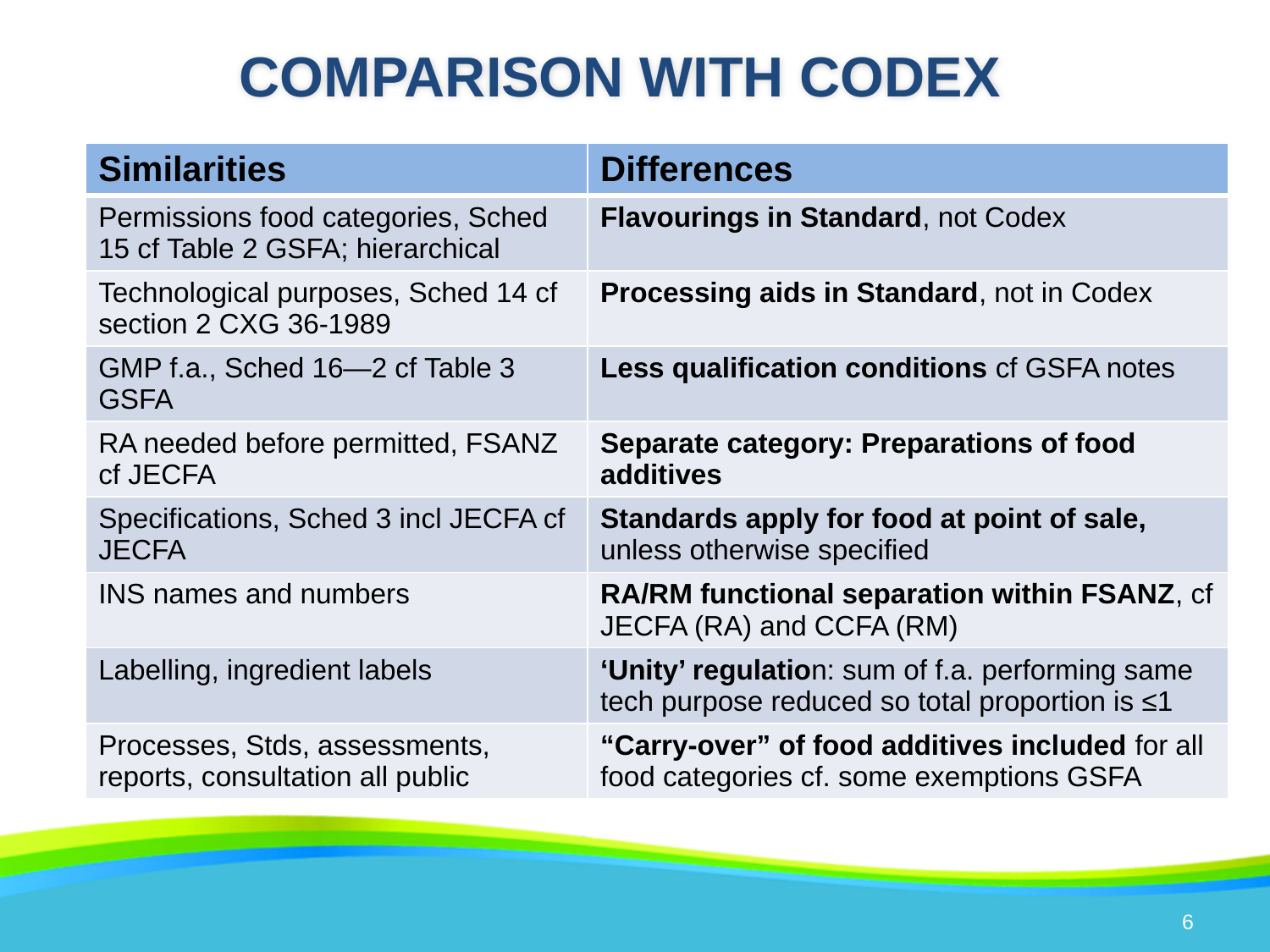

# Comparison with Codex
| Similarities | Differences |
| --- | --- |
| Permissions food categories, Sched 15 cf Table 2 GSFA; hierarchical | Flavourings in Standard, not Codex |
| Technological purposes, Sched 14 cf section 2 CXG 36-1989 | Processing aids in Standard, not in Codex |
| GMP f.a., Sched 16—2 cf Table 3 GSFA | Less qualification conditions cf GSFA notes |
| RA needed before permitted, FSANZ cf JECFA | Separate category: Preparations of food additives |
| Specifications, Sched 3 incl JECFA cf JECFA | Standards apply for food at point of sale, unless otherwise specified |
| INS names and numbers | RA/RM functional separation within FSANZ, cf JECFA (RA) and CCFA (RM) |
| Labelling, ingredient labels | ‘Unity’ regulation: sum of f.a. performing same tech purpose reduced so total proportion is ≤1 |
| Processes, Stds, assessments, reports, consultation all public | “Carry-over” of food additives included for all food categories cf. some exemptions GSFA |
6